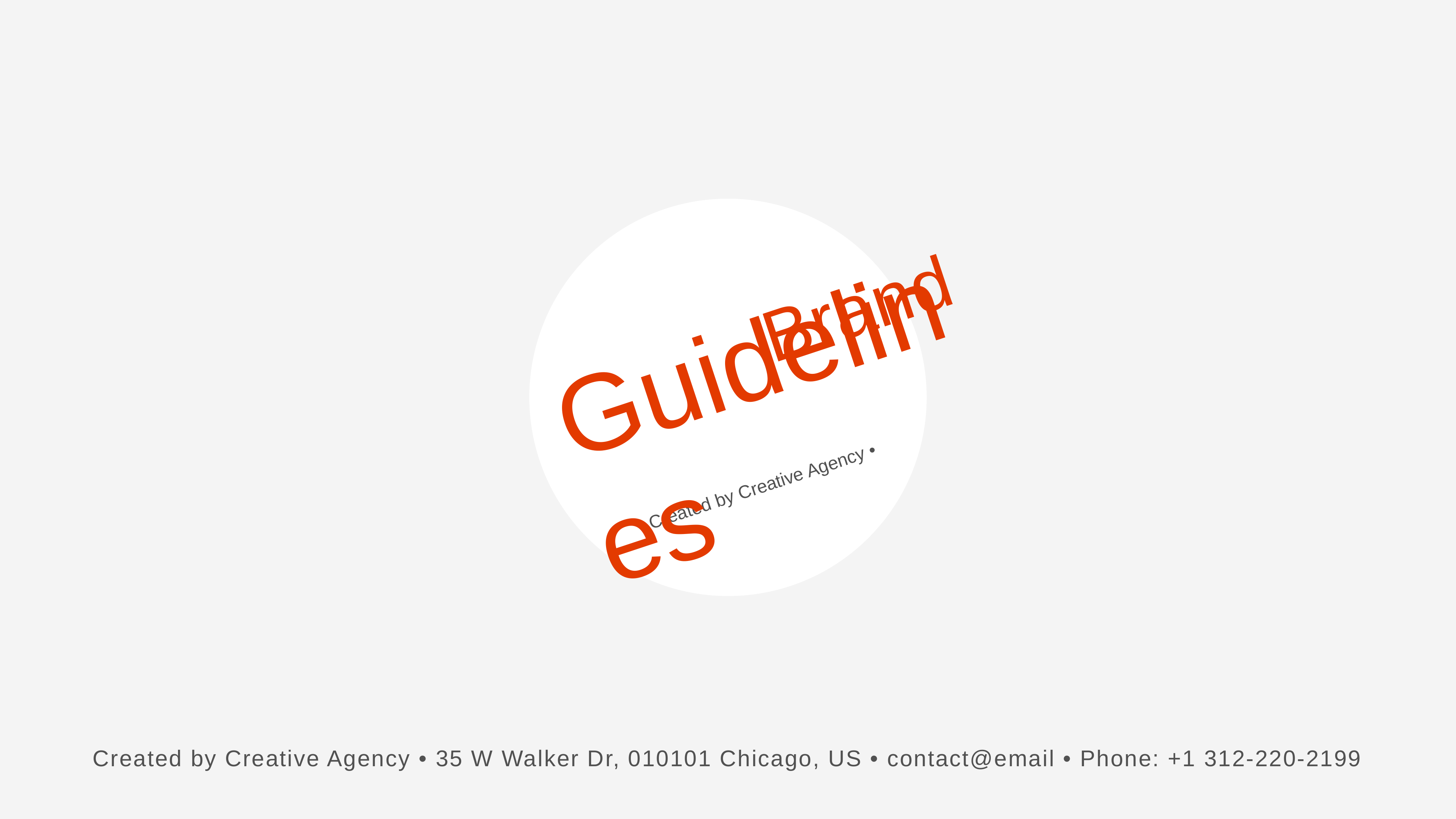

Brand
Guidelines
• Created by Creative Agency •
Created by Creative Agency • 35 W Walker Dr, 010101 Chicago, US • contact@email • Phone: +1 312-220-2199